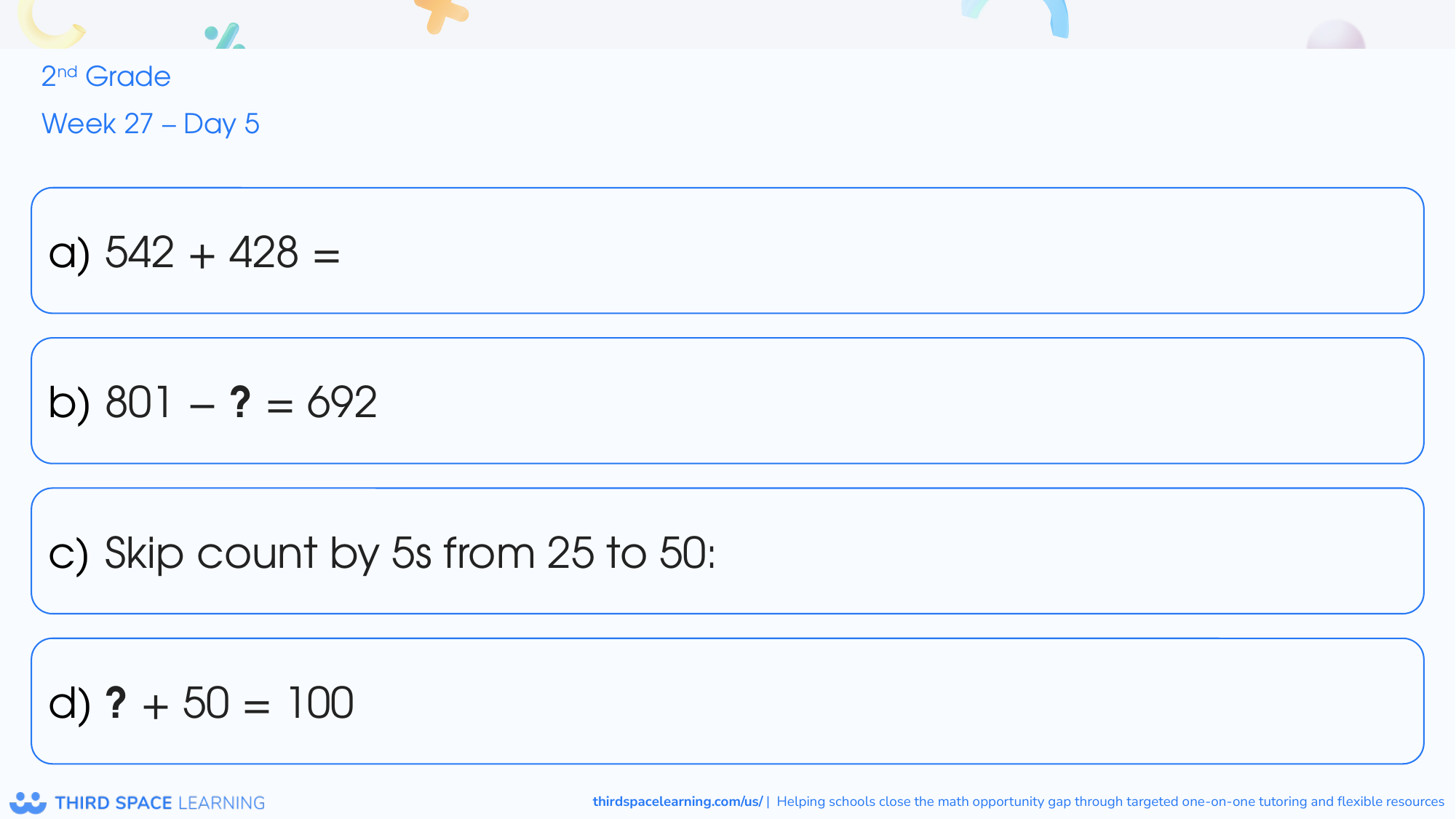

2nd Grade
Week 27 – Day 5
542 + 428 =
801 − ? = 692
Skip count by 5s from 25 to 50:
? + 50 = 100